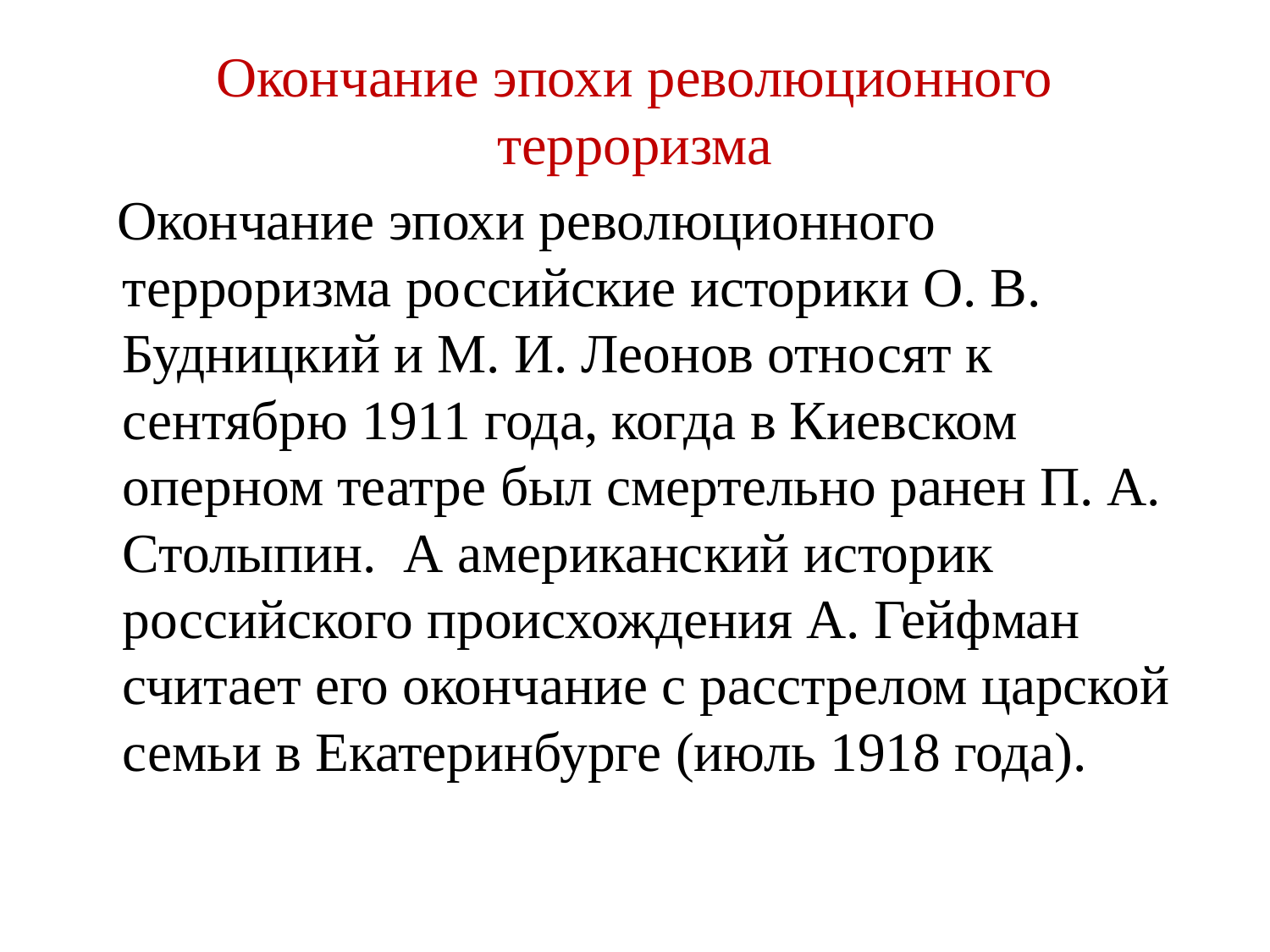

# Окончание эпохи революционного терроризма
   Окончание эпохи революционного терроризма российские историки О. В. Будницкий и М. И. Леонов относят к сентябрю 1911 года, когда в Киевском оперном театре был смертельно ранен П. А. Столыпин.  А американский историк российского происхождения А. Гейфман считает его окончание с расстрелом царской семьи в Екатеринбурге (июль 1918 года).